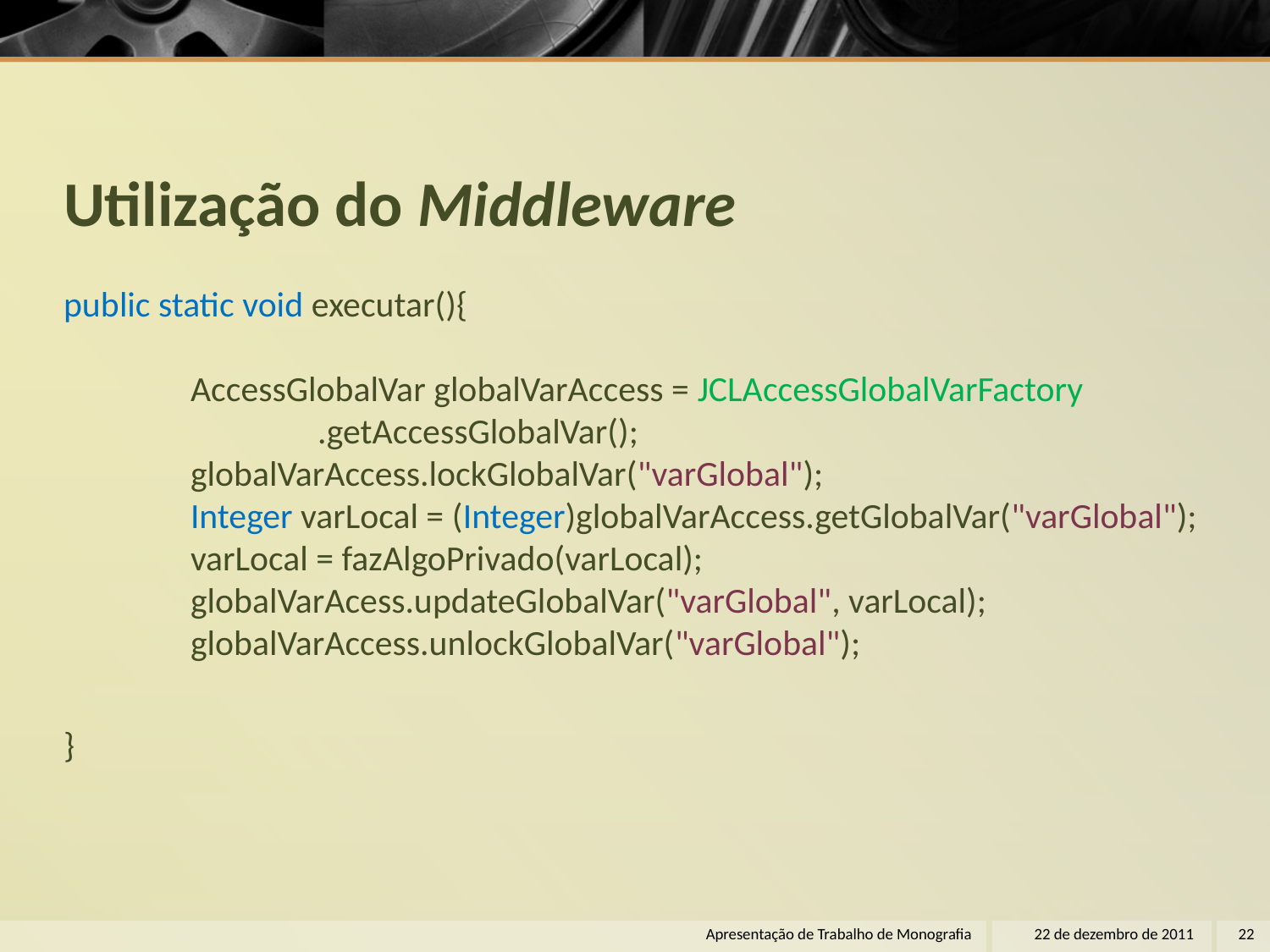

# Utilização do Middleware
public static void executar(){
	AccessGlobalVar globalVarAccess = JCLAccessGlobalVarFactory
		.getAccessGlobalVar();
	globalVarAccess.lockGlobalVar("varGlobal");
	Integer varLocal = (Integer)globalVarAccess.getGlobalVar("varGlobal");
	varLocal = fazAlgoPrivado(varLocal);
	globalVarAcess.updateGlobalVar("varGlobal", varLocal);
	globalVarAccess.unlockGlobalVar("varGlobal");
}
Apresentação de Trabalho de Monografia
22 de dezembro de 2011
22